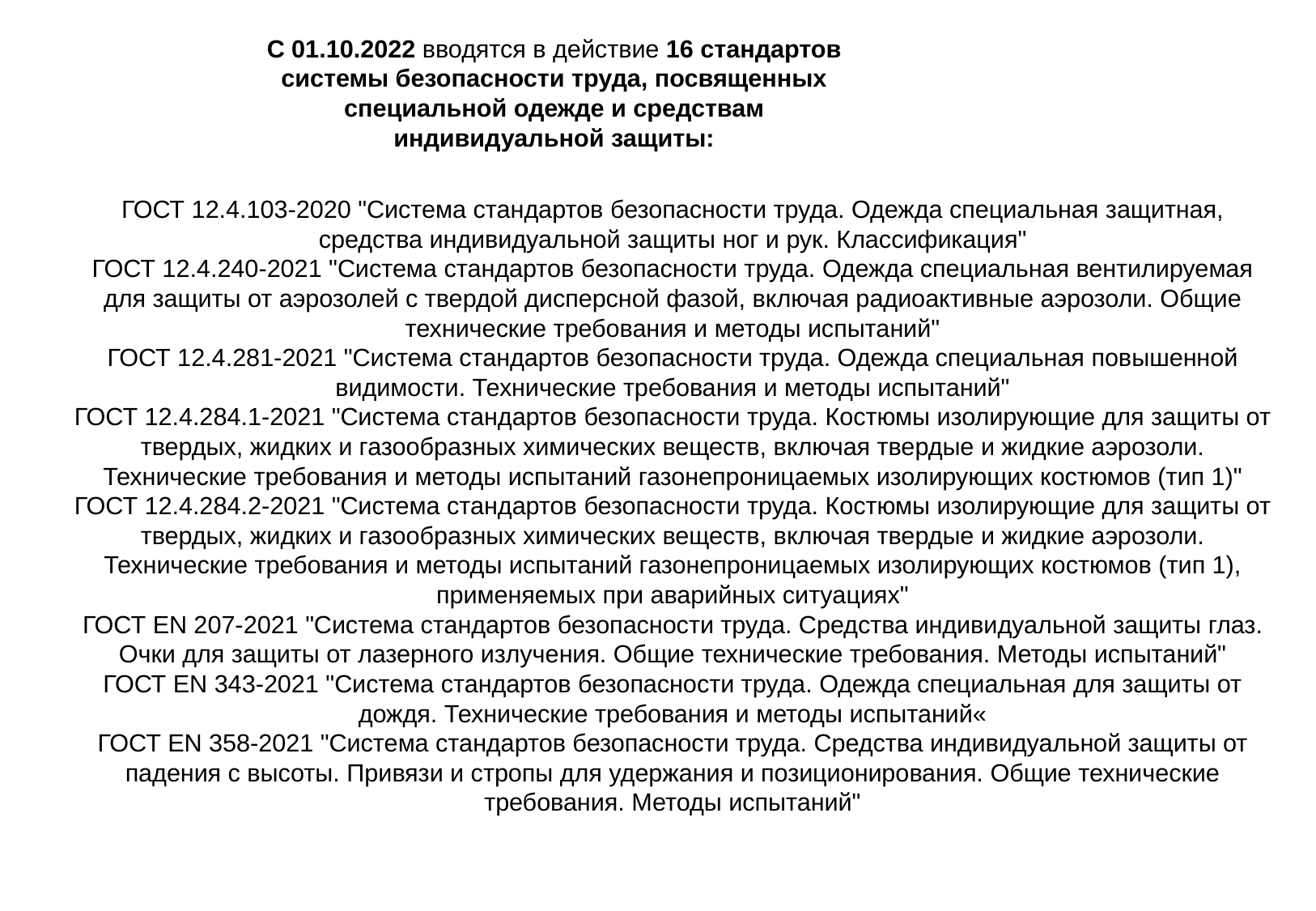

C 01.10.2022 вводятся в действие 16 стандартов системы безопасности труда, посвященных специальной одежде и средствам индивидуальной защиты:
ГОСТ 12.4.103-2020 "Система стандартов безопасности труда. Одежда специальная защитная, средства индивидуальной защиты ног и рук. Классификация"
ГОСТ 12.4.240-2021 "Система стандартов безопасности труда. Одежда специальная вентилируемая для защиты от аэрозолей с твердой дисперсной фазой, включая радиоактивные аэрозоли. Общие технические требования и методы испытаний"
ГОСТ 12.4.281-2021 "Система стандартов безопасности труда. Одежда специальная повышенной видимости. Технические требования и методы испытаний"
ГОСТ 12.4.284.1-2021 "Система стандартов безопасности труда. Костюмы изолирующие для защиты от твердых, жидких и газообразных химических веществ, включая твердые и жидкие аэрозоли. Технические требования и методы испытаний газонепроницаемых изолирующих костюмов (тип 1)"
ГОСТ 12.4.284.2-2021 "Система стандартов безопасности труда. Костюмы изолирующие для защиты от твердых, жидких и газообразных химических веществ, включая твердые и жидкие аэрозоли. Технические требования и методы испытаний газонепроницаемых изолирующих костюмов (тип 1), применяемых при аварийных ситуациях"
ГОСТ EN 207-2021 "Система стандартов безопасности труда. Средства индивидуальной защиты глаз. Очки для защиты от лазерного излучения. Общие технические требования. Методы испытаний"
ГОСТ EN 343-2021 "Система стандартов безопасности труда. Одежда специальная для защиты от дождя. Технические требования и методы испытаний«
ГОСТ EN 358-2021 "Система стандартов безопасности труда. Средства индивидуальной защиты от падения с высоты. Привязи и стропы для удержания и позиционирования. Общие технические требования. Методы испытаний"